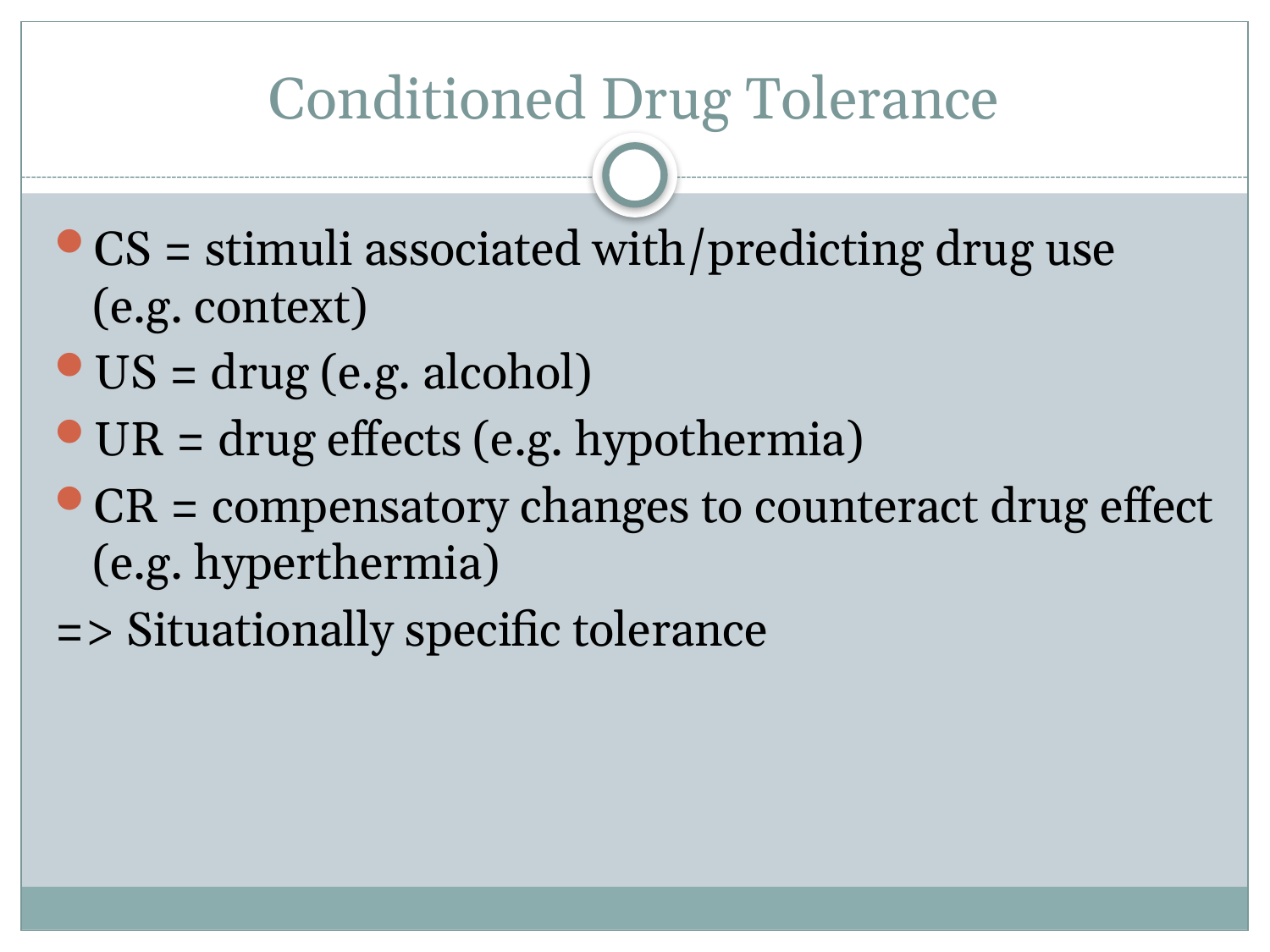

# Conditioned Drug Tolerance
CS = stimuli associated with/predicting drug use (e.g. context)
US = drug (e.g. alcohol)
UR = drug effects (e.g. hypothermia)
CR = compensatory changes to counteract drug effect (e.g. hyperthermia)
=> Situationally specific tolerance